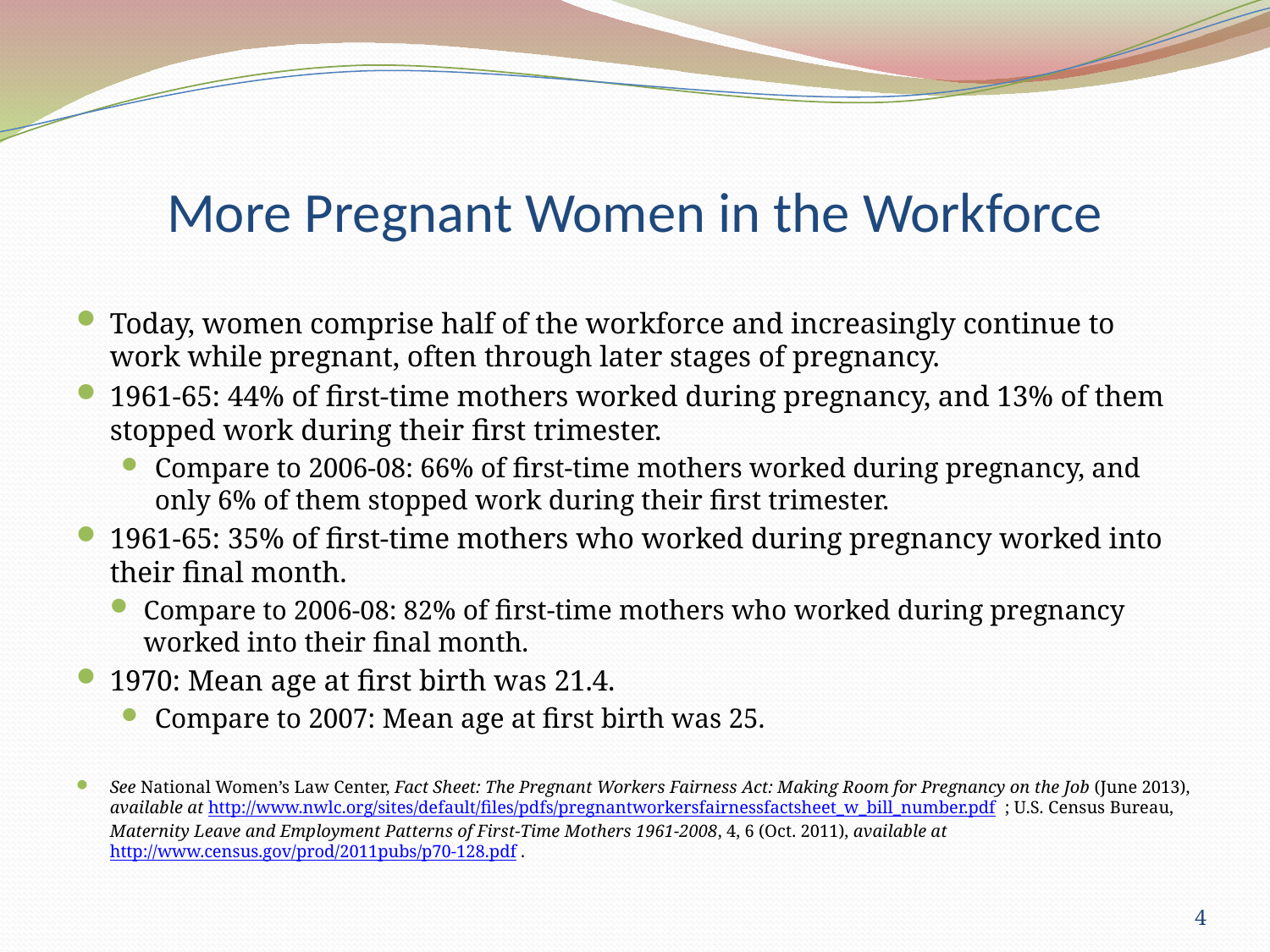

# More Pregnant Women in the Workforce

Today, women comprise half of the workforce and increasingly continue to work while pregnant, often through later stages of pregnancy.
1961-65: 44% of first-time mothers worked during pregnancy, and 13% of them stopped work during their first trimester.
Compare to 2006-08: 66% of first-time mothers worked during pregnancy, and only 6% of them stopped work during their first trimester.
1961-65: 35% of first-time mothers who worked during pregnancy worked into their final month.
Compare to 2006-08: 82% of first-time mothers who worked during pregnancy worked into their final month.
1970: Mean age at first birth was 21.4.
Compare to 2007: Mean age at first birth was 25.

See National Women’s Law Center, Fact Sheet: The Pregnant Workers Fairness Act: Making Room for Pregnancy on the Job (June 2013), available at http://www.nwlc.org/sites/default/files/pdfs/pregnantworkersfairnessfactsheet_w_bill_number.pdf; U.S. Census Bureau, Maternity Leave and Employment Patterns of First-Time Mothers 1961-2008, 4, 6 (Oct. 2011), available at http://www.census.gov/prod/2011pubs/p70-128.pdf.

4